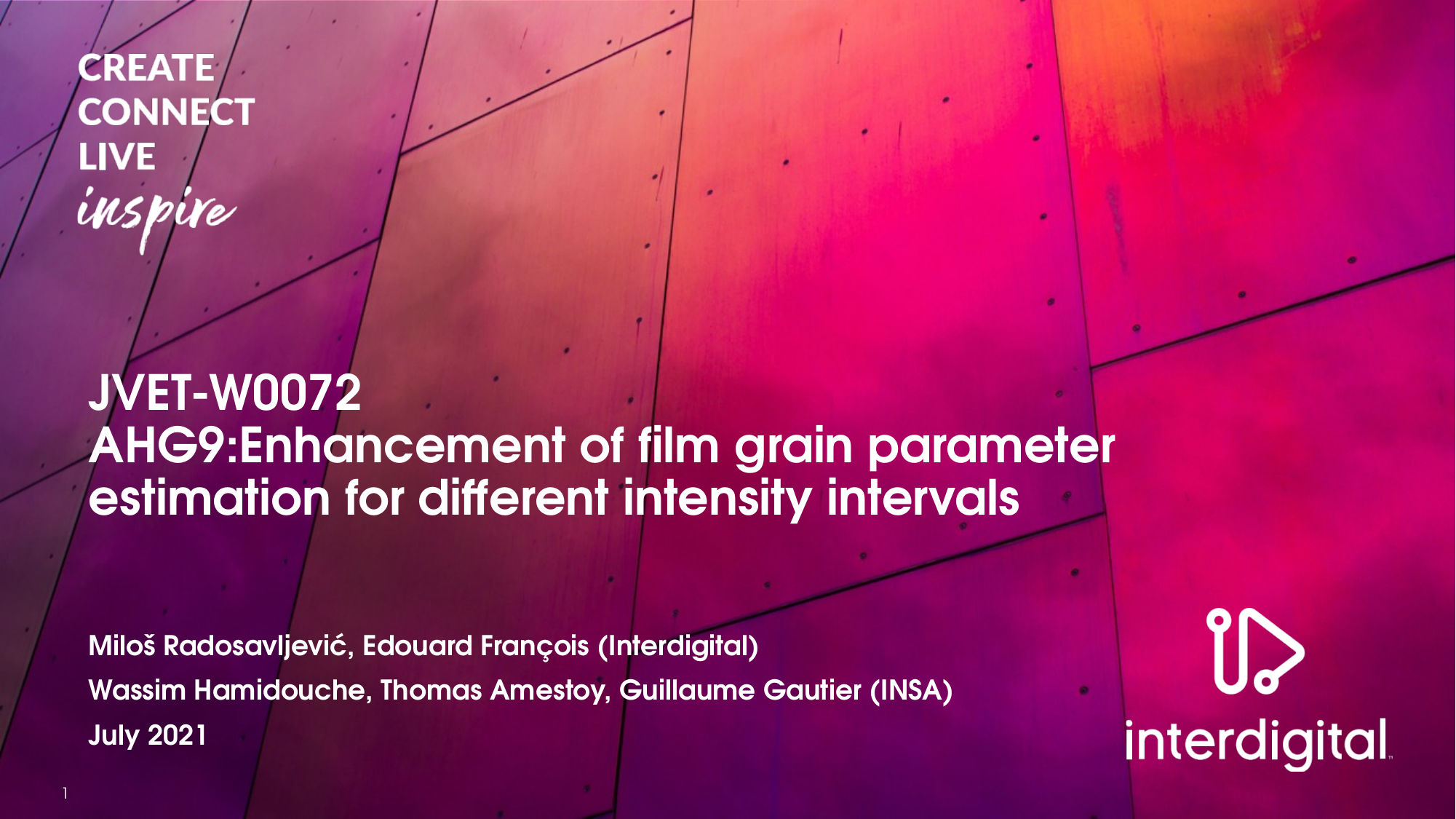

# JVET-W0072 AHG9:Enhancement of film grain parameter estimation for different intensity intervals
Miloš Radosavljević, Edouard François (Interdigital)
Wassim Hamidouche, Thomas Amestoy, Guillaume Gautier (INSA)
July 2021
1